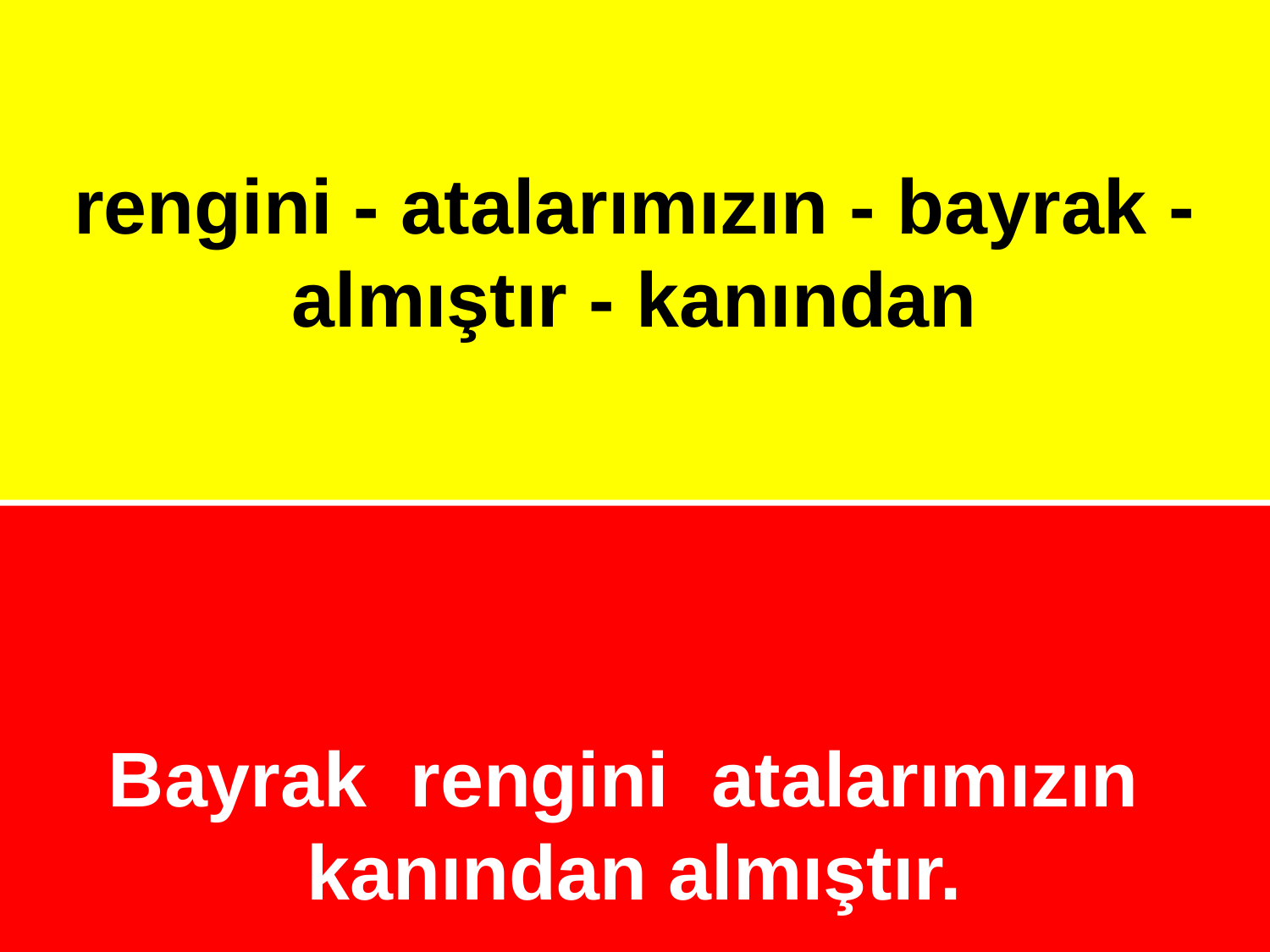

# rengini - atalarımızın - bayrak - almıştır - kanından

Bayrak  rengini  atalarımızın  kanından almıştır.